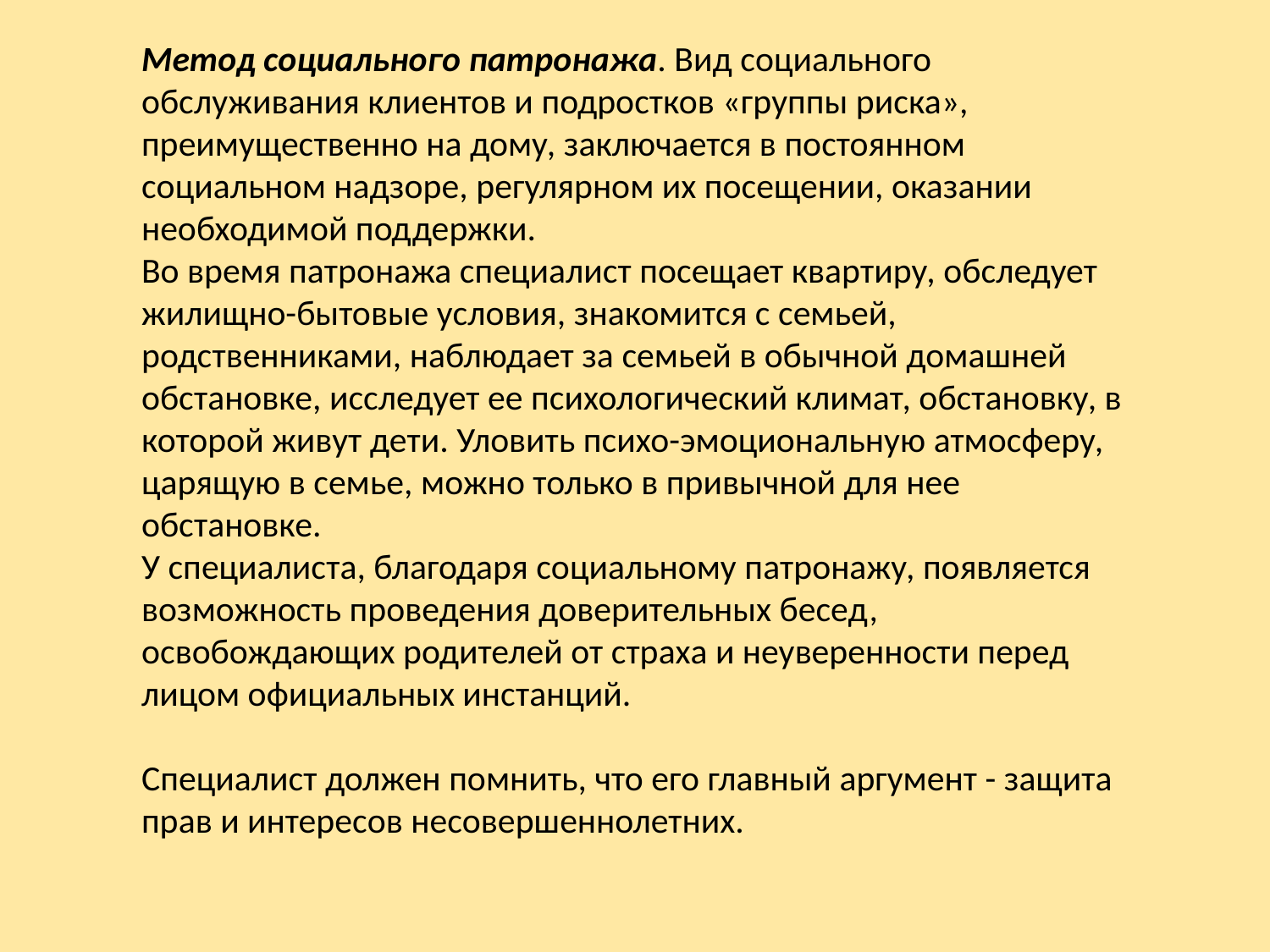

Метод социального патронажа. Вид социального обслуживания клиентов и подростков «группы риска», преимущественно на дому, заключается в постоянном социальном надзоре, регулярном их посещении, оказании необходимой поддержки.
Во время патронажа специалист посещает квартиру, обследует жилищно-бытовые условия, знакомится с семьей, родственниками, наблюдает за семьей в обычной домашней обстановке, исследует ее психологический климат, обстановку, в которой живут дети. Уловить психо-эмоциональную атмосферу, царящую в семье, можно только в привычной для нее обстановке.
У специалиста, благодаря социальному патронажу, появляется возможность проведения доверительных бесед, освобождающих родителей от страха и неуверенности перед лицом официальных инстанций.
Специалист должен помнить, что его главный аргумент - защита
прав и интересов несовершеннолетних.